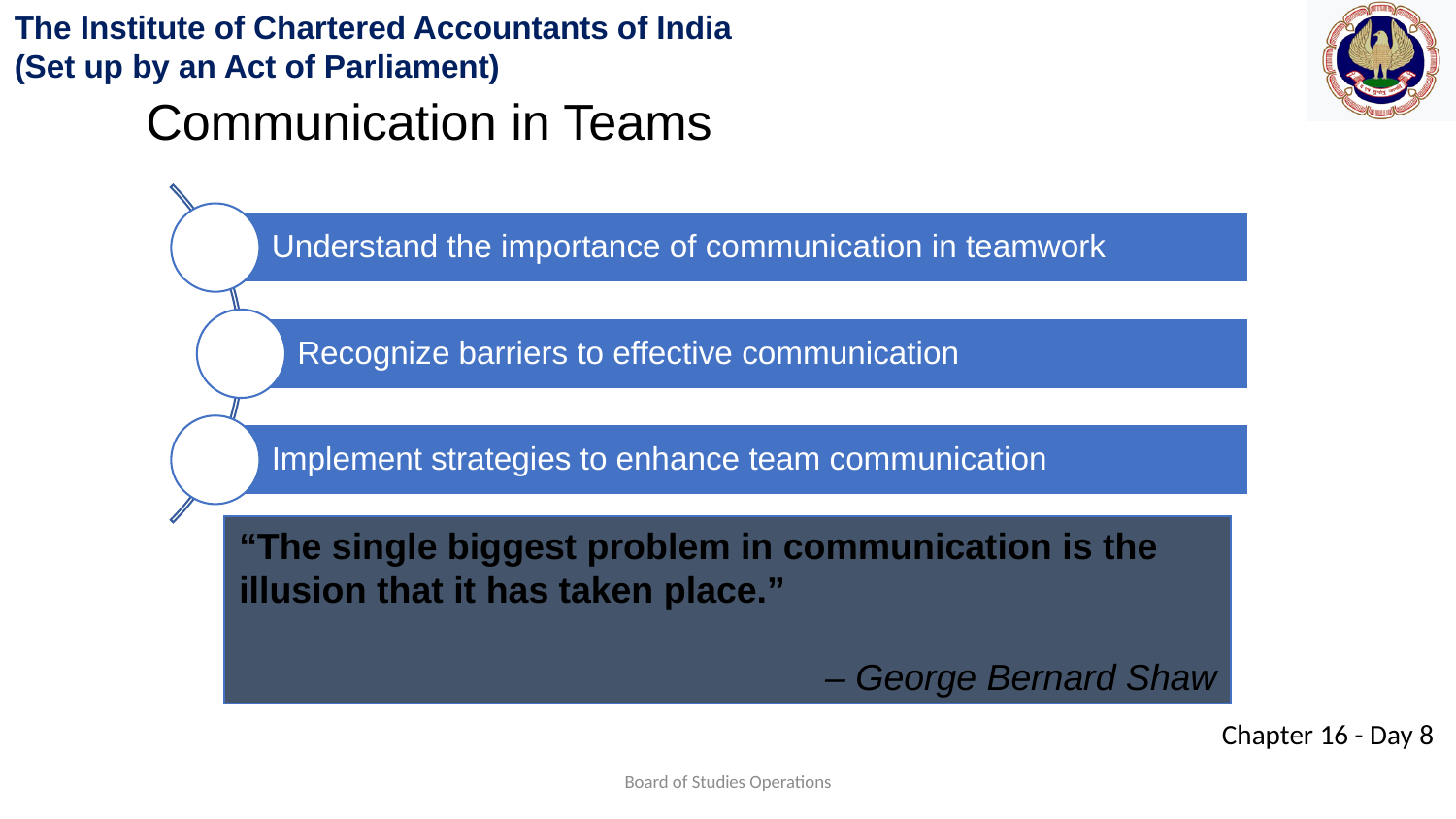

Communication in Teams
Understand the importance of communication in teamwork
Recognize barriers to effective communication
Implement strategies to enhance team communication
“The single biggest problem in communication is the illusion that it has taken place.”

– George Bernard Shaw
Board of Studies Operations